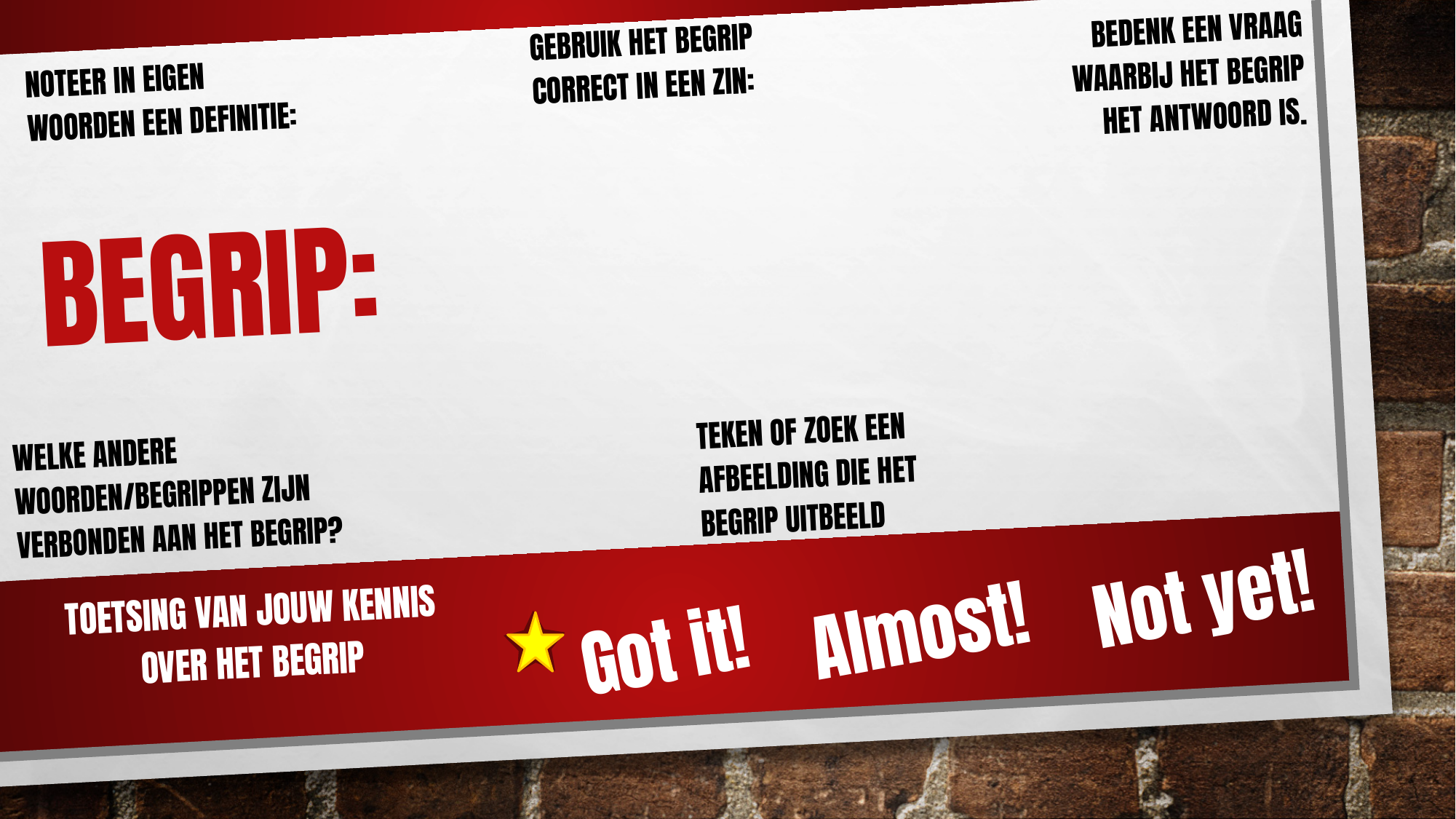

Bedenk een vraag waarbij het begrip het antwoord is.
Gebruik het begrip correct in een zin:
Noteer in eigen woorden een definitie:
# Begrip:
Teken of zoek een afbeelding die het begrip uitbeeld
Welke andere woorden/begrippen zijn verbonden aan het begrip?
Not yet!
Toetsing van jouw kennis over het begrip
Almost!
Got it!